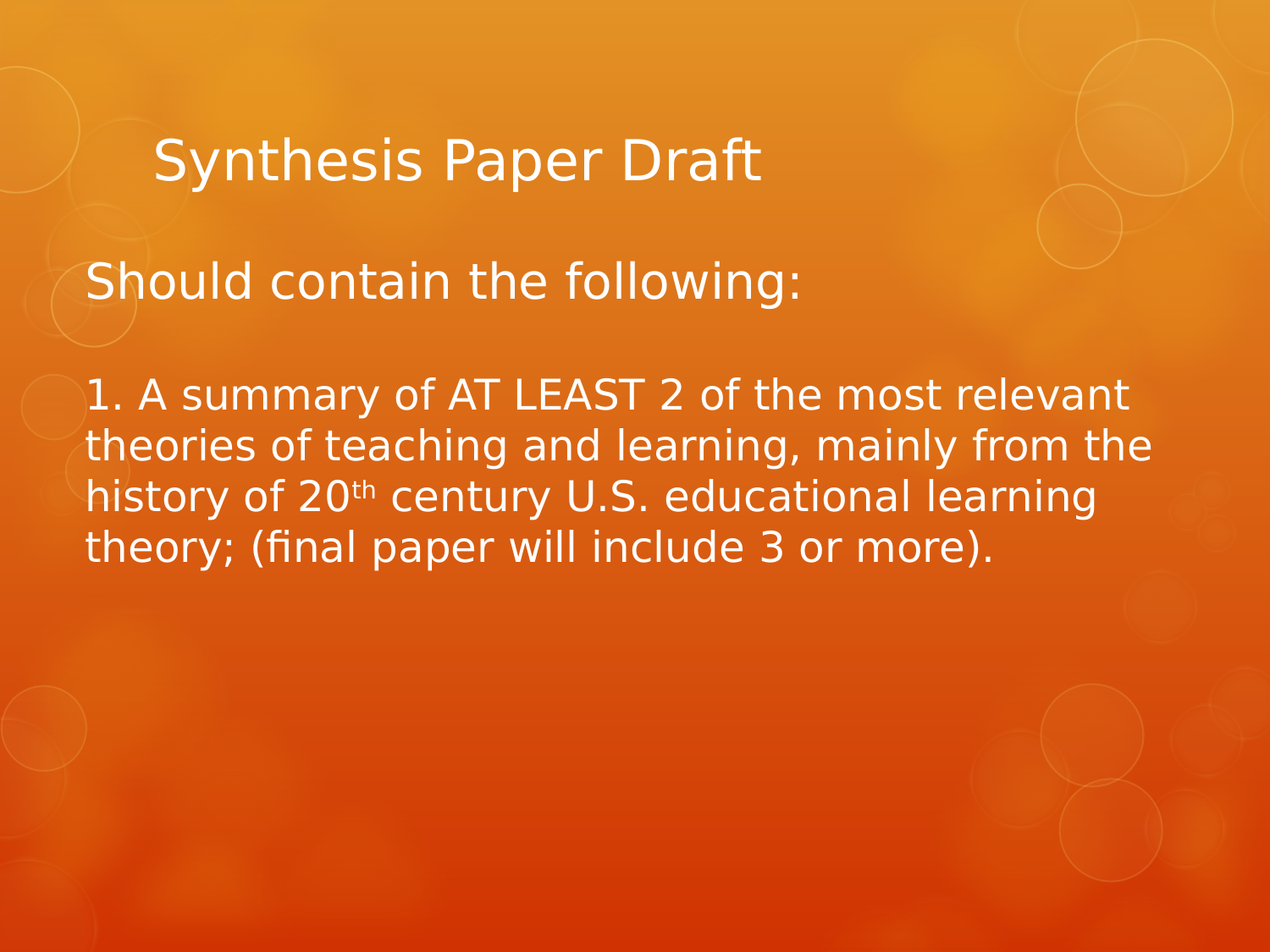

# Synthesis Paper Draft
Should contain the following:

1. A summary of AT LEAST 2 of the most relevant theories of teaching and learning, mainly from the history of 20th century U.S. educational learning theory; (final paper will include 3 or more).